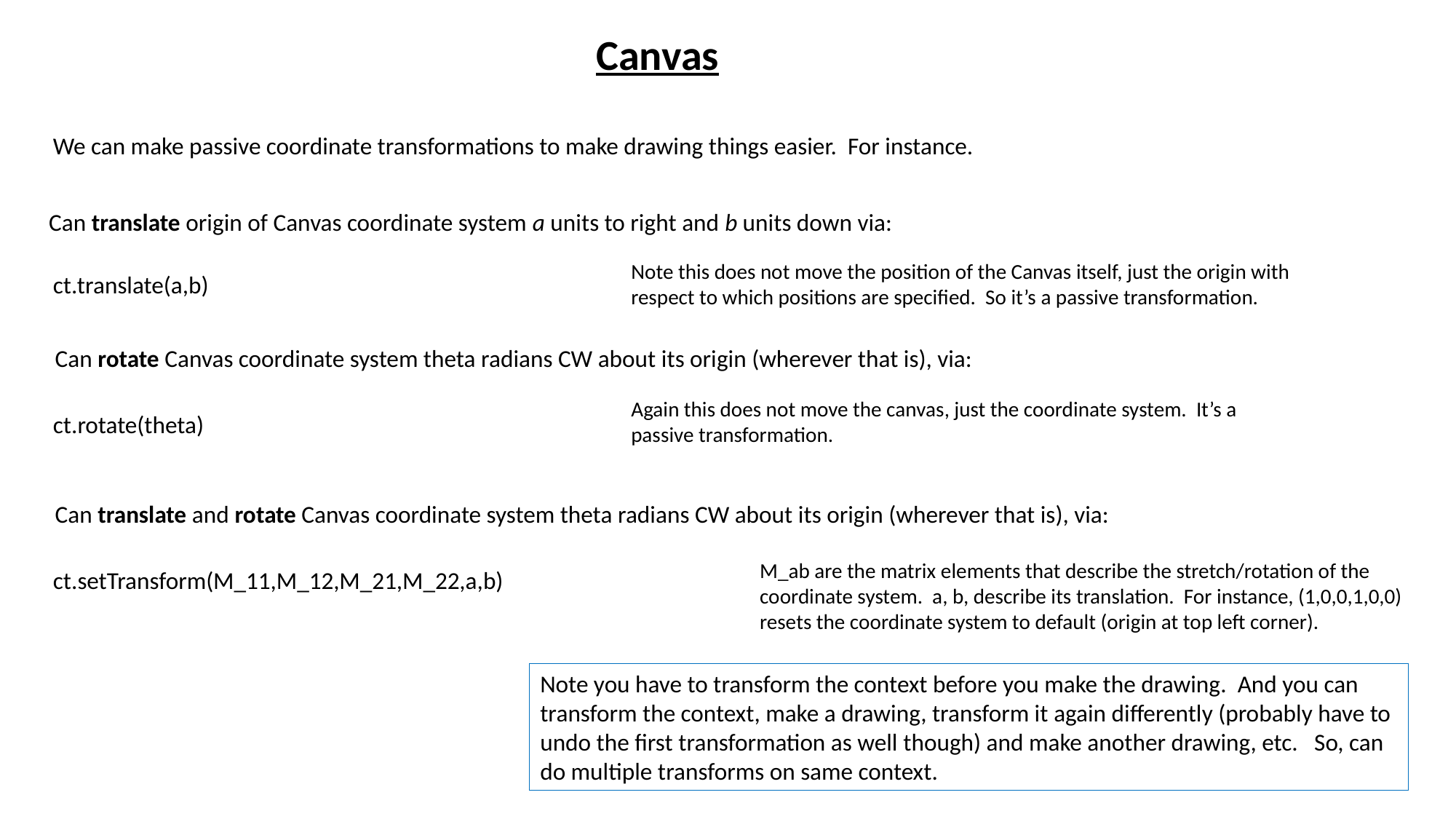

Canvas
We can make passive coordinate transformations to make drawing things easier.  For instance.
Can translate origin of Canvas coordinate system a units to right and b units down via:
Note this does not move the position of the Canvas itself, just the origin with respect to which positions are specified.  So it’s a passive transformation.
ct.translate(a,b)
Can rotate Canvas coordinate system theta radians CW about its origin (wherever that is), via:
Again this does not move the canvas, just the coordinate system.  It’s a passive transformation.
ct.rotate(theta)
Can translate and rotate Canvas coordinate system theta radians CW about its origin (wherever that is), via:
M_ab are the matrix elements that describe the stretch/rotation of the coordinate system.  a, b, describe its translation.  For instance, (1,0,0,1,0,0) resets the coordinate system to default (origin at top left corner).
ct.setTransform(M_11,M_12,M_21,M_22,a,b)
Note you have to transform the context before you make the drawing.  And you can transform the context, make a drawing, transform it again differently (probably have to undo the first transformation as well though) and make another drawing, etc.   So, can do multiple transforms on same context.